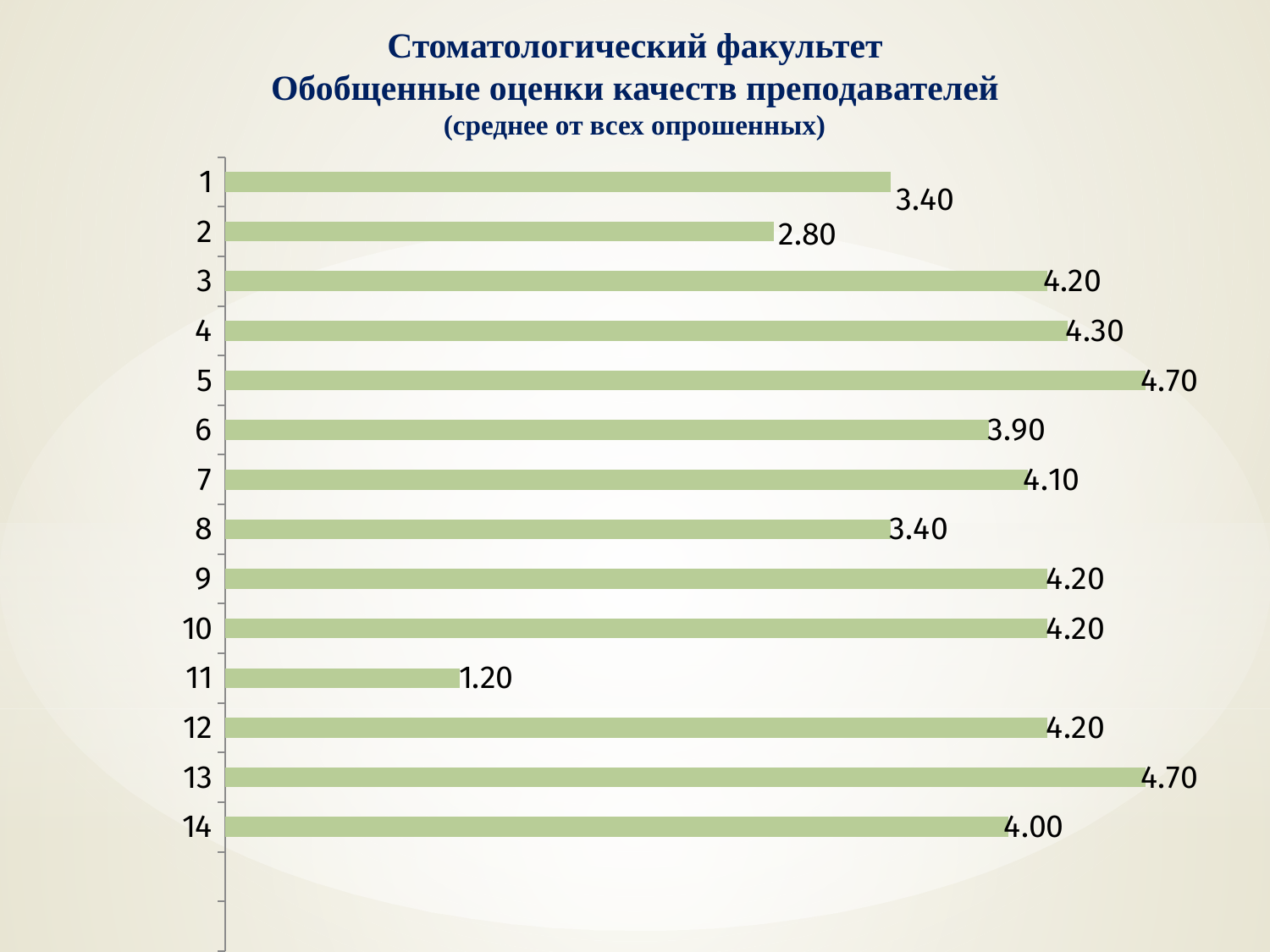

Стоматологический факультет
Обобщенные оценки качеств преподавателей
(среднее от всех опрошенных)

### Chart

| Category |  |
|---|---|
| 1 | 3.4 |
| 2 | 2.8 |
| 3 | 4.2 |
| 4 | 4.3 |
| 5 | 4.7 |
| 6 | 3.9 |
| 7 | 4.1 |
| 8 | 3.4 |
| 9 | 4.2 |
| 10 | 4.2 |
| 11 | 1.2 |
| 12 | 4.2 |
| 13 | 4.7 |
| 14 | 4.0 |
|  | None |
|  | None |